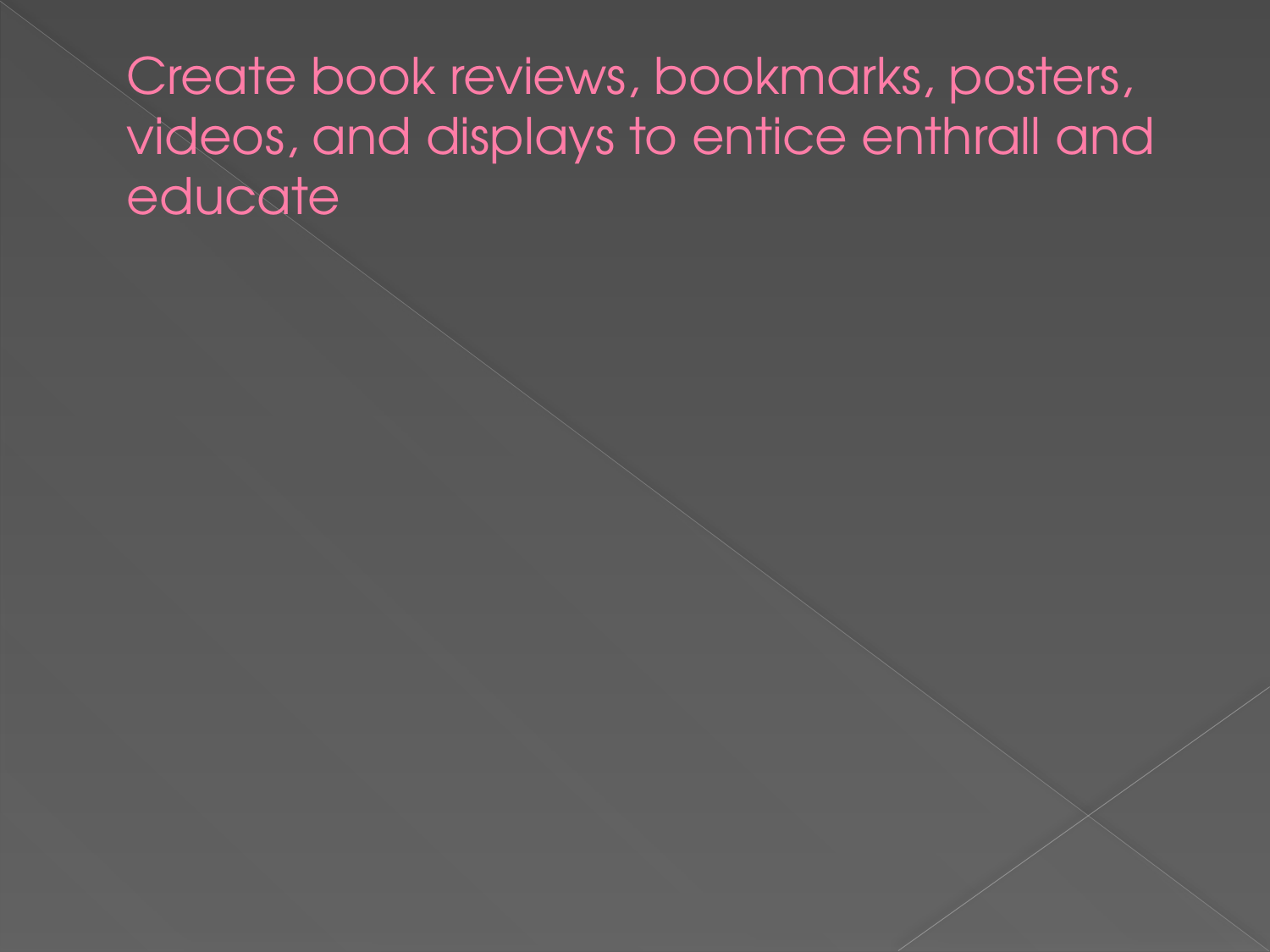

# Create book reviews, bookmarks, posters, videos, and displays to entice enthrall and educate